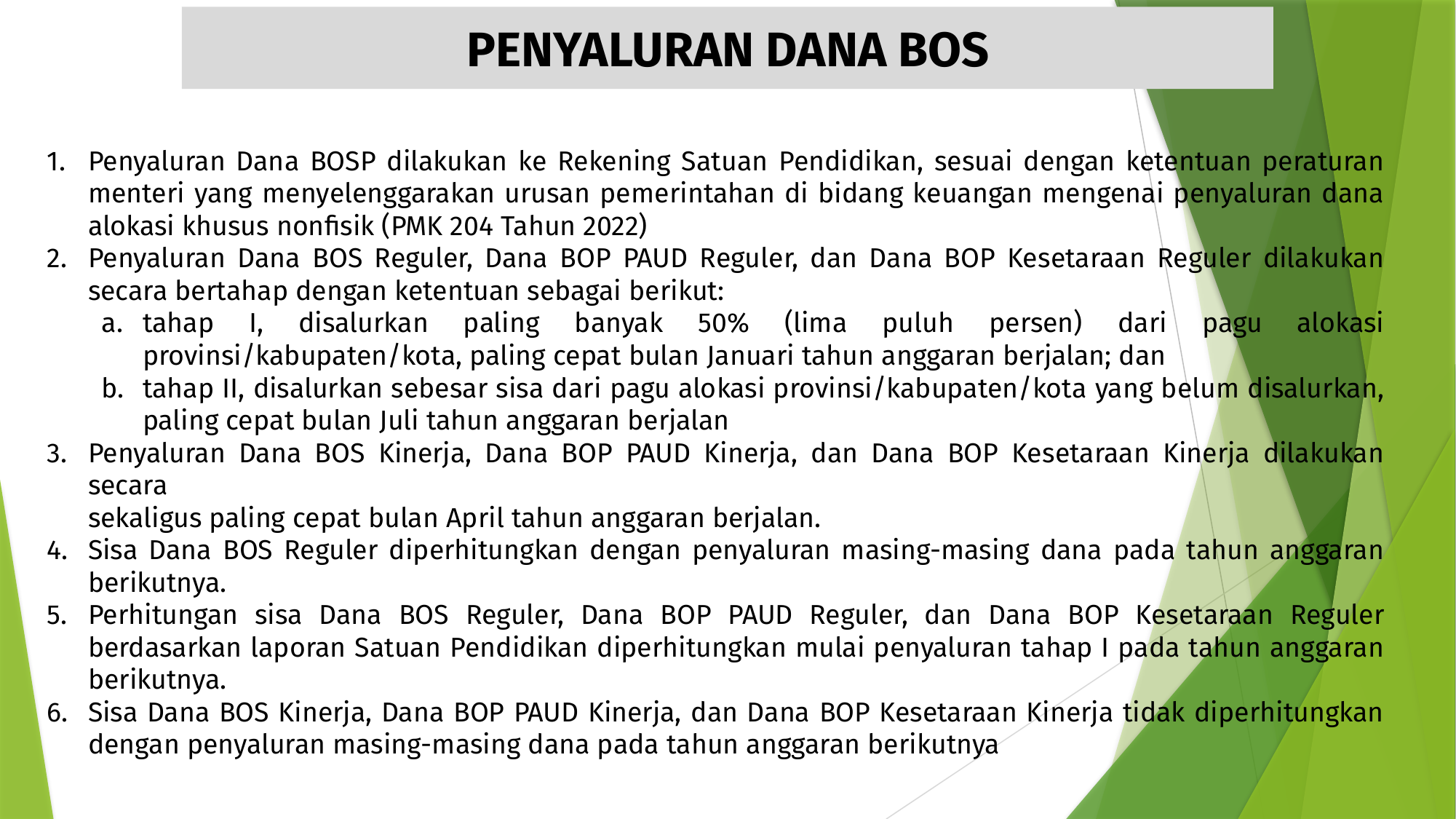

PENYALURAN DANA BOS
Penyaluran Dana BOSP dilakukan ke Rekening Satuan Pendidikan, sesuai dengan ketentuan peraturan menteri yang menyelenggarakan urusan pemerintahan di bidang keuangan mengenai penyaluran dana alokasi khusus nonfisik (PMK 204 Tahun 2022)
Penyaluran Dana BOS Reguler, Dana BOP PAUD Reguler, dan Dana BOP Kesetaraan Reguler dilakukan secara bertahap dengan ketentuan sebagai berikut:
tahap I, disalurkan paling banyak 50% (lima puluh persen) dari pagu alokasi provinsi/kabupaten/kota, paling cepat bulan Januari tahun anggaran berjalan; dan
tahap II, disalurkan sebesar sisa dari pagu alokasi provinsi/kabupaten/kota yang belum disalurkan, paling cepat bulan Juli tahun anggaran berjalan
Penyaluran Dana BOS Kinerja, Dana BOP PAUD Kinerja, dan Dana BOP Kesetaraan Kinerja dilakukan secara
sekaligus paling cepat bulan April tahun anggaran berjalan.
Sisa Dana BOS Reguler diperhitungkan dengan penyaluran masing-masing dana pada tahun anggaran berikutnya.
Perhitungan sisa Dana BOS Reguler, Dana BOP PAUD Reguler, dan Dana BOP Kesetaraan Reguler berdasarkan laporan Satuan Pendidikan diperhitungkan mulai penyaluran tahap I pada tahun anggaran berikutnya.
Sisa Dana BOS Kinerja, Dana BOP PAUD Kinerja, dan Dana BOP Kesetaraan Kinerja tidak diperhitungkan dengan penyaluran masing-masing dana pada tahun anggaran berikutnya